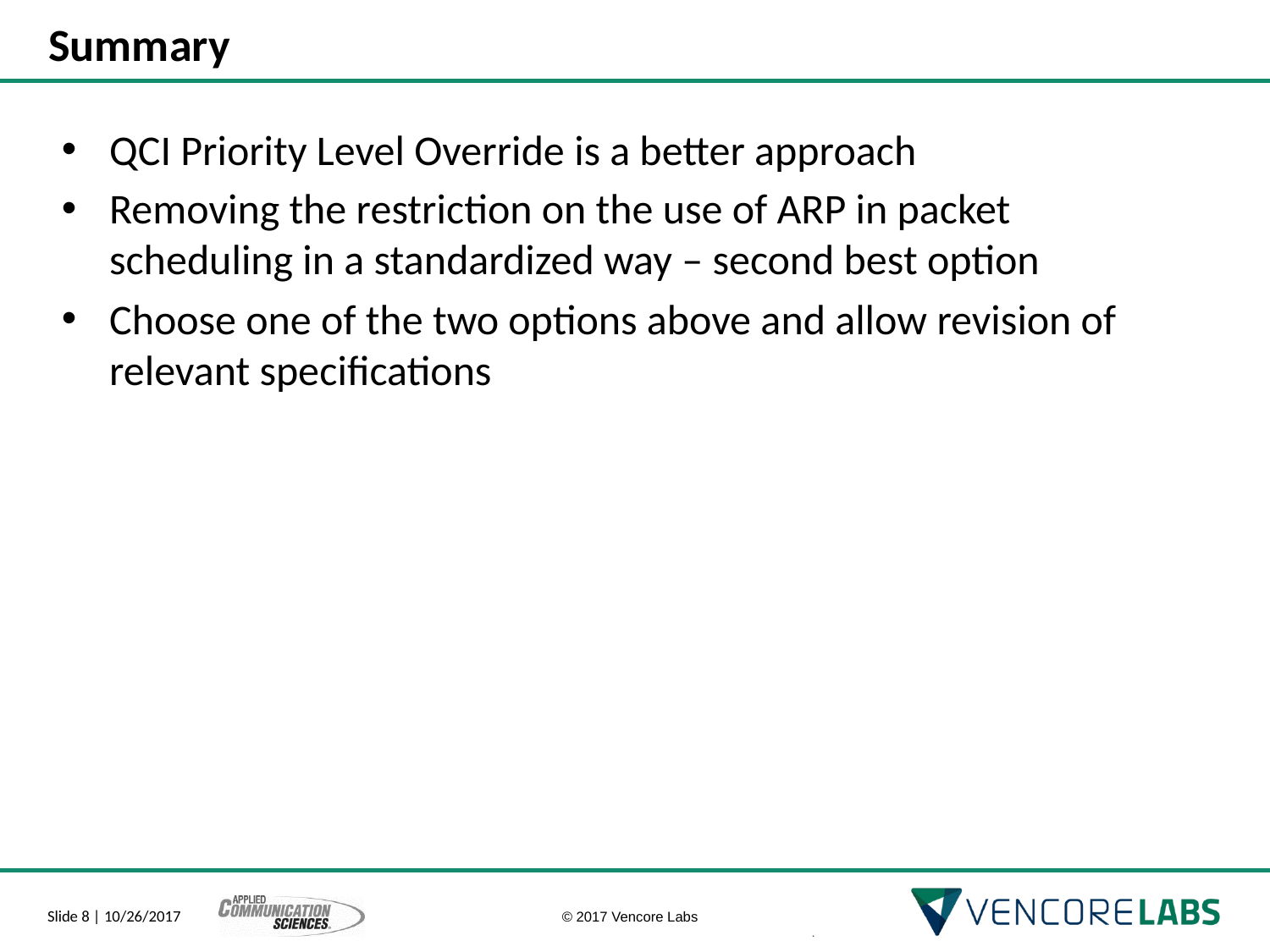

# Summary
QCI Priority Level Override is a better approach
Removing the restriction on the use of ARP in packet scheduling in a standardized way – second best option
Choose one of the two options above and allow revision of relevant specifications